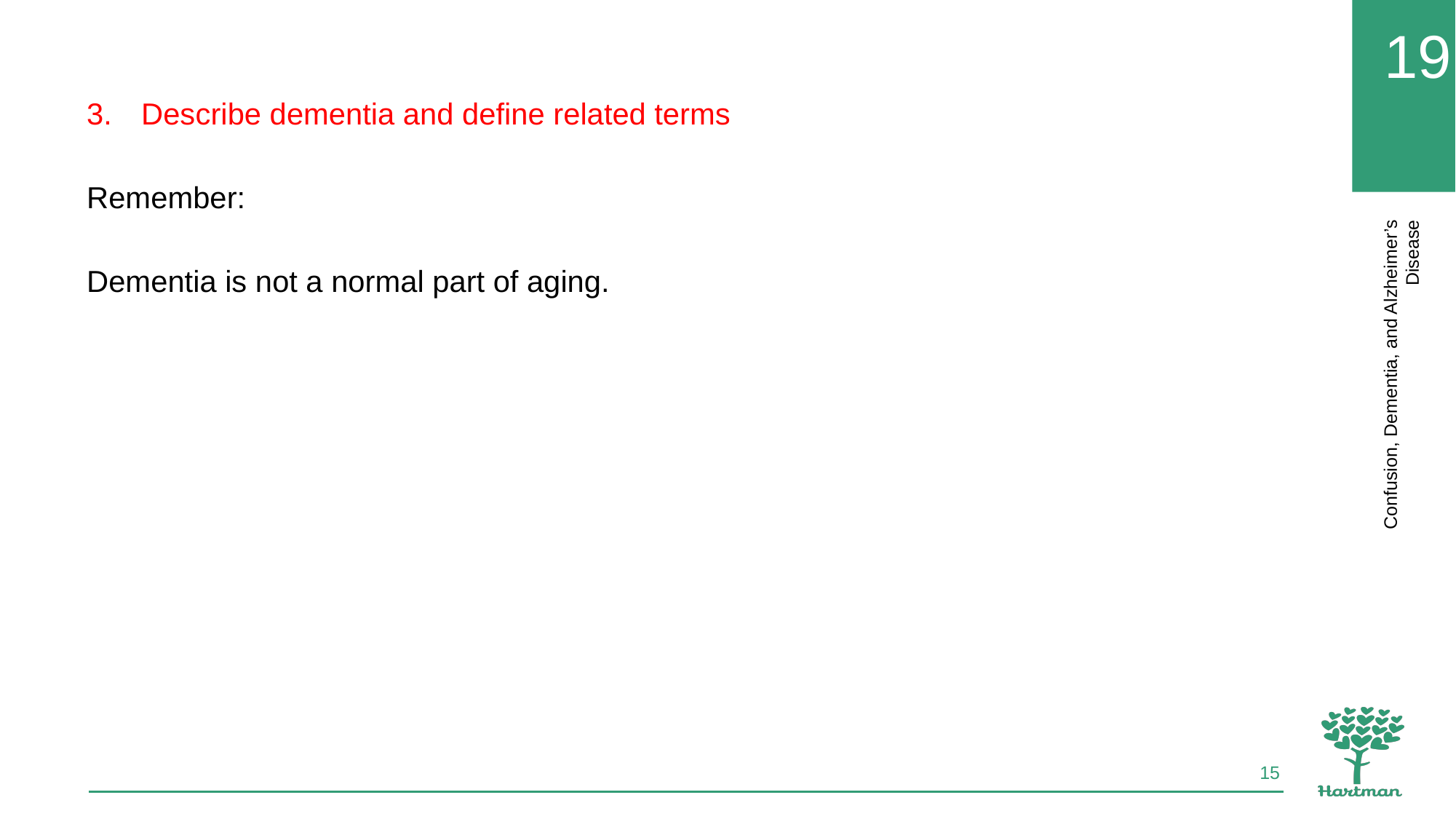

Describe dementia and define related terms

Remember:

Dementia is not a normal part of aging.

15